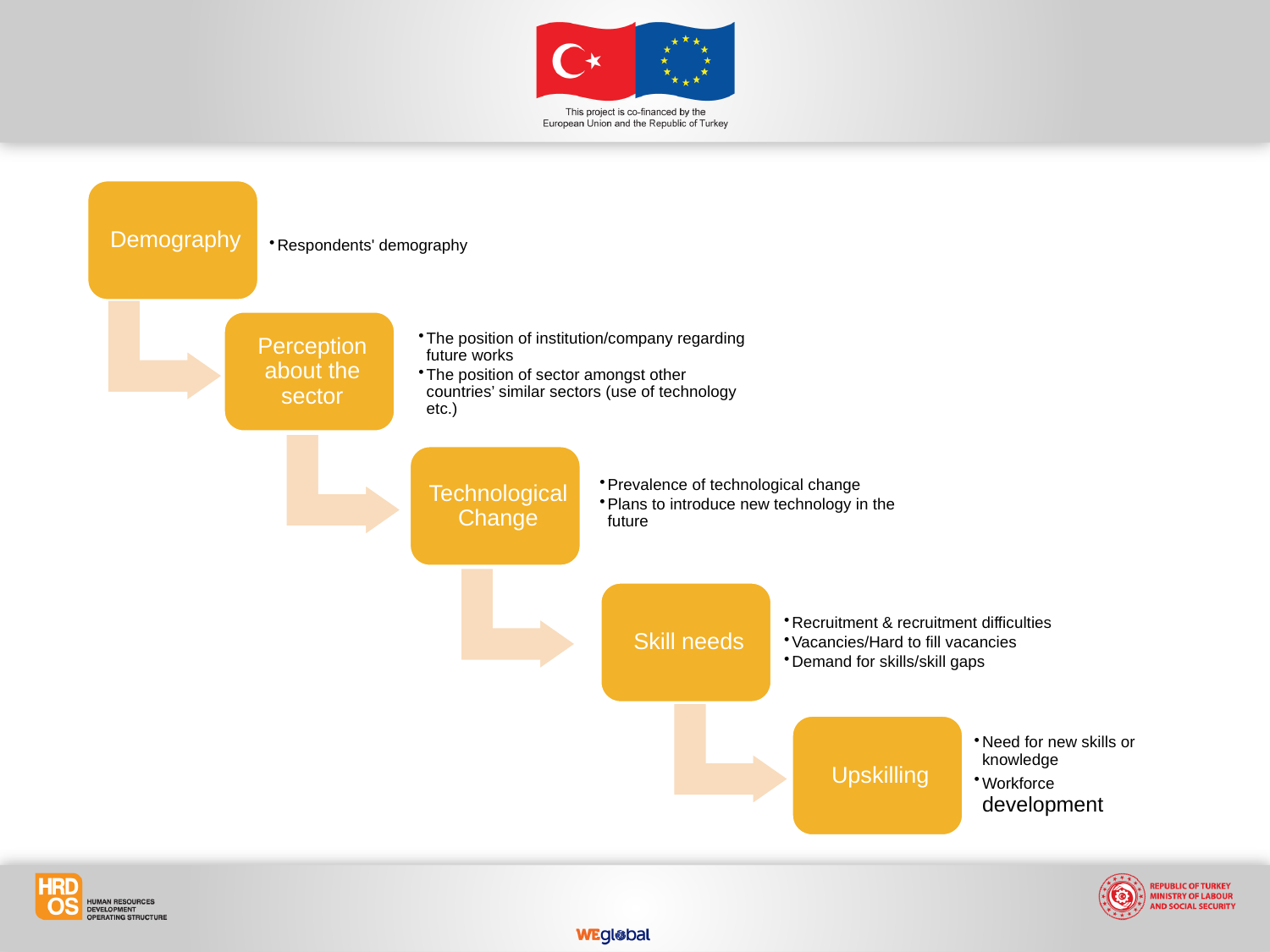

Demography
Respondents' demography
Perception about the sector
The position of institution/company regarding future works
The position of sector amongst other countries’ similar sectors (use of technology etc.)
Technological Change
Prevalence of technological change
Plans to introduce new technology in the future
Skill needs
Recruitment & recruitment difficulties
Vacancies/Hard to fill vacancies
Demand for skills/skill gaps
Upskilling
Need for new skills or knowledge
Workforce development